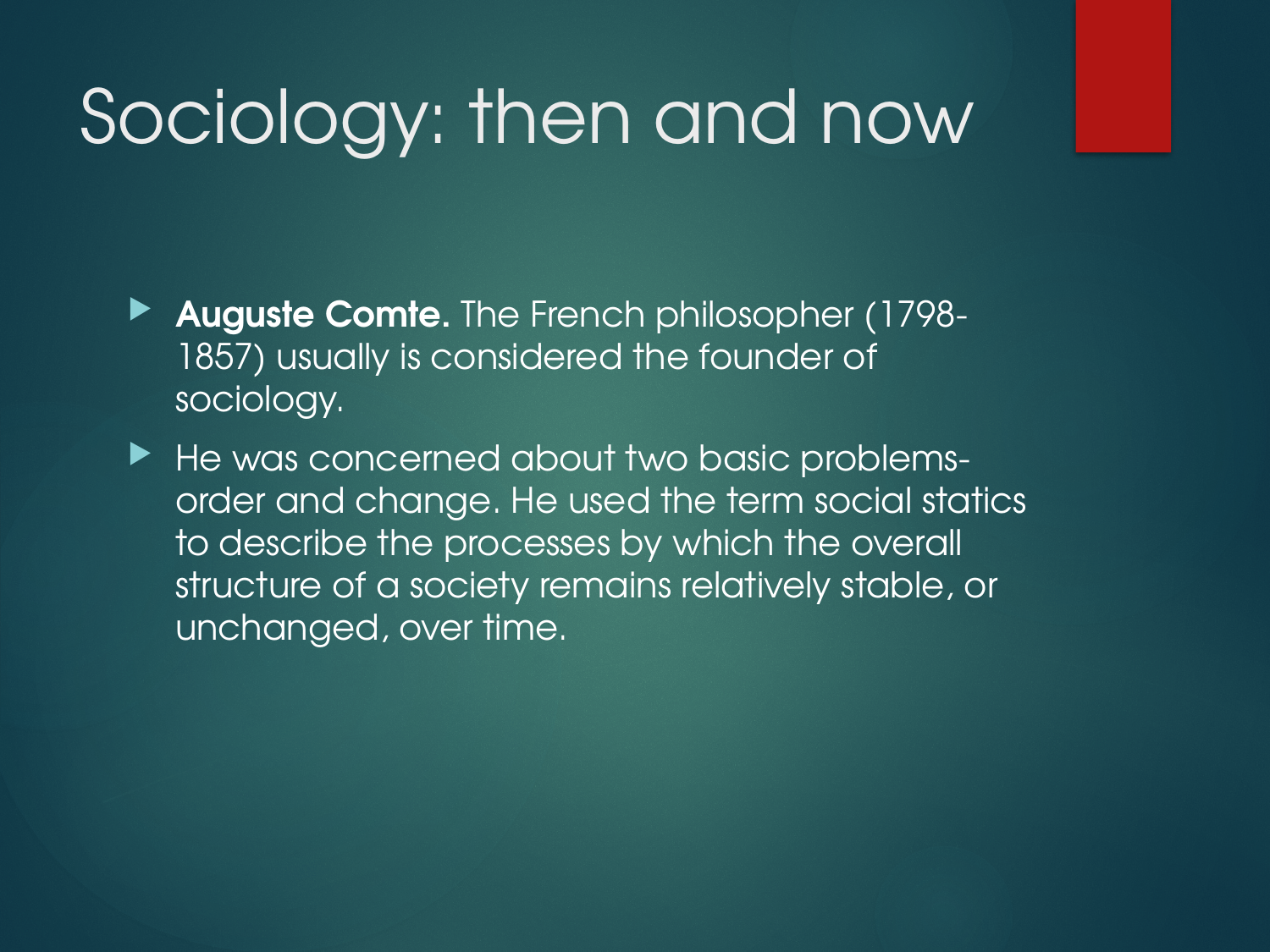

# Sociology: then and now
Auguste Comte. The French philosopher (1798-1857) usually is considered the founder of sociology.
He was concerned about two basic problems-order and change. He used the term social statics to describe the processes by which the overall structure of a society remains relatively stable, or unchanged, over time.